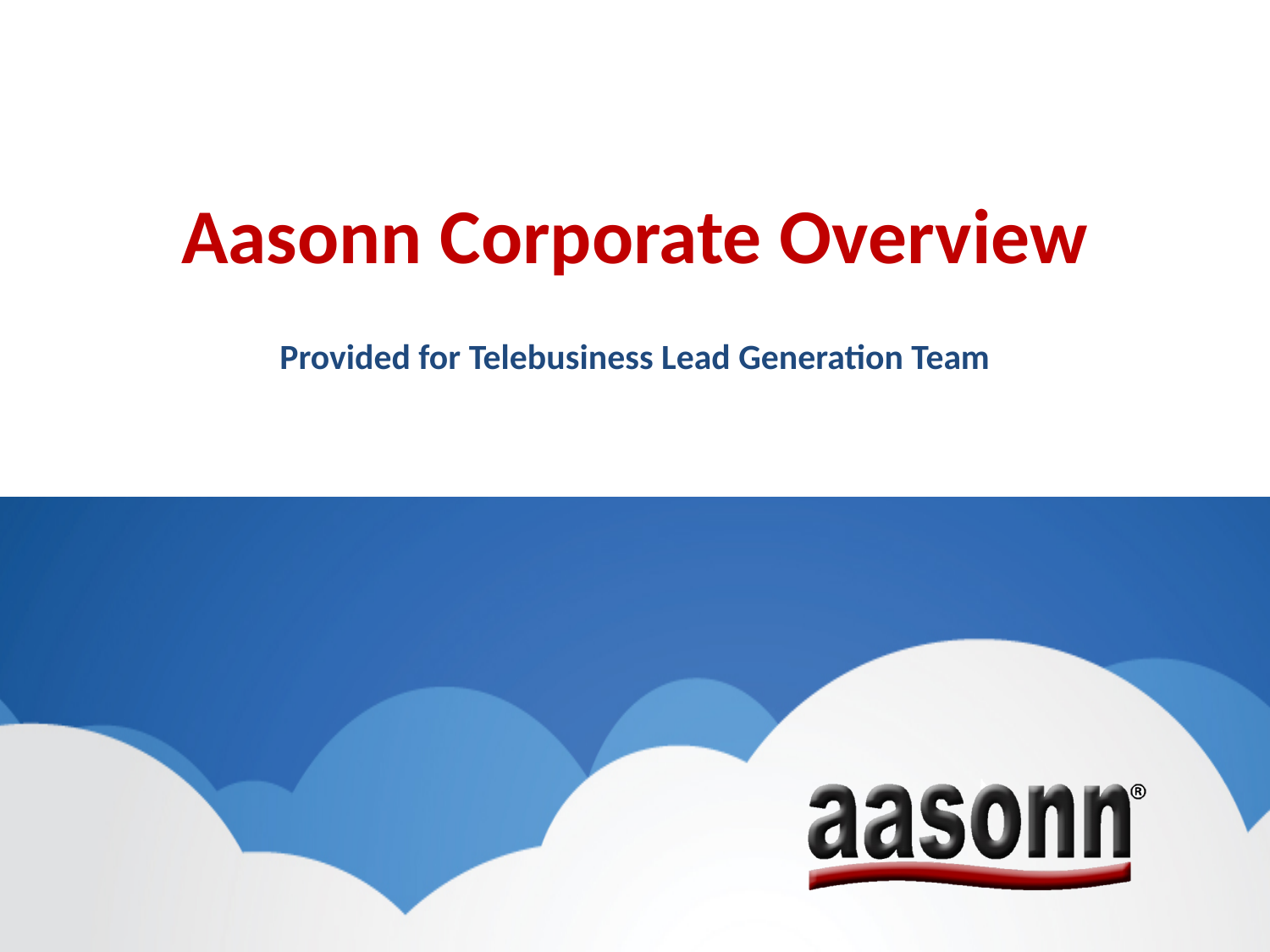

# Aasonn Corporate Overview
Provided for Telebusiness Lead Generation Team